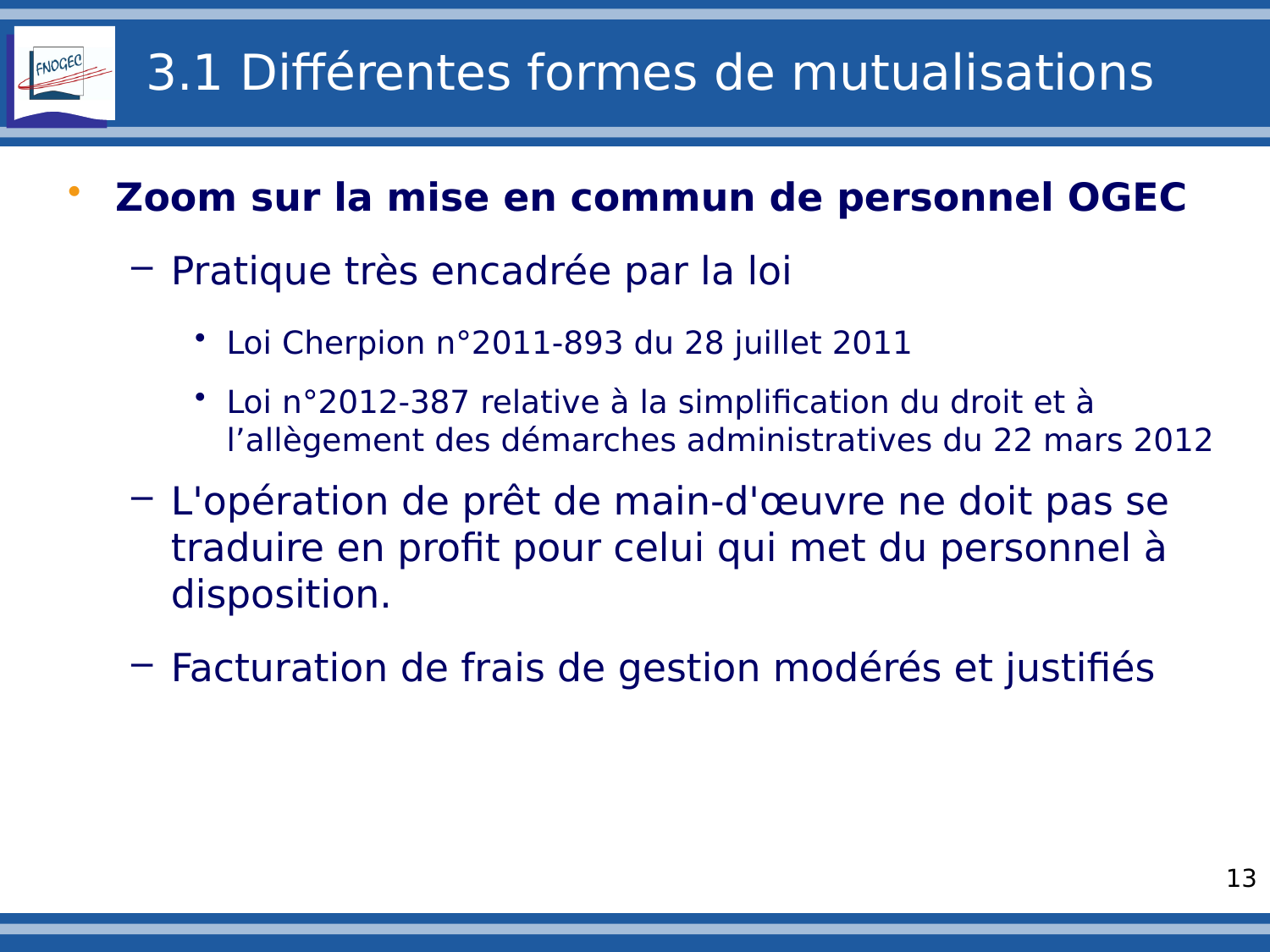

# 3.1 Différentes formes de mutualisations
Zoom sur la mise en commun de personnel OGEC
Pratique très encadrée par la loi
Loi Cherpion n°2011-893 du 28 juillet 2011
Loi n°2012-387 relative à la simplification du droit et à l’allègement des démarches administratives du 22 mars 2012
L'opération de prêt de main-d'œuvre ne doit pas se traduire en profit pour celui qui met du personnel à disposition.
Facturation de frais de gestion modérés et justifiés

13